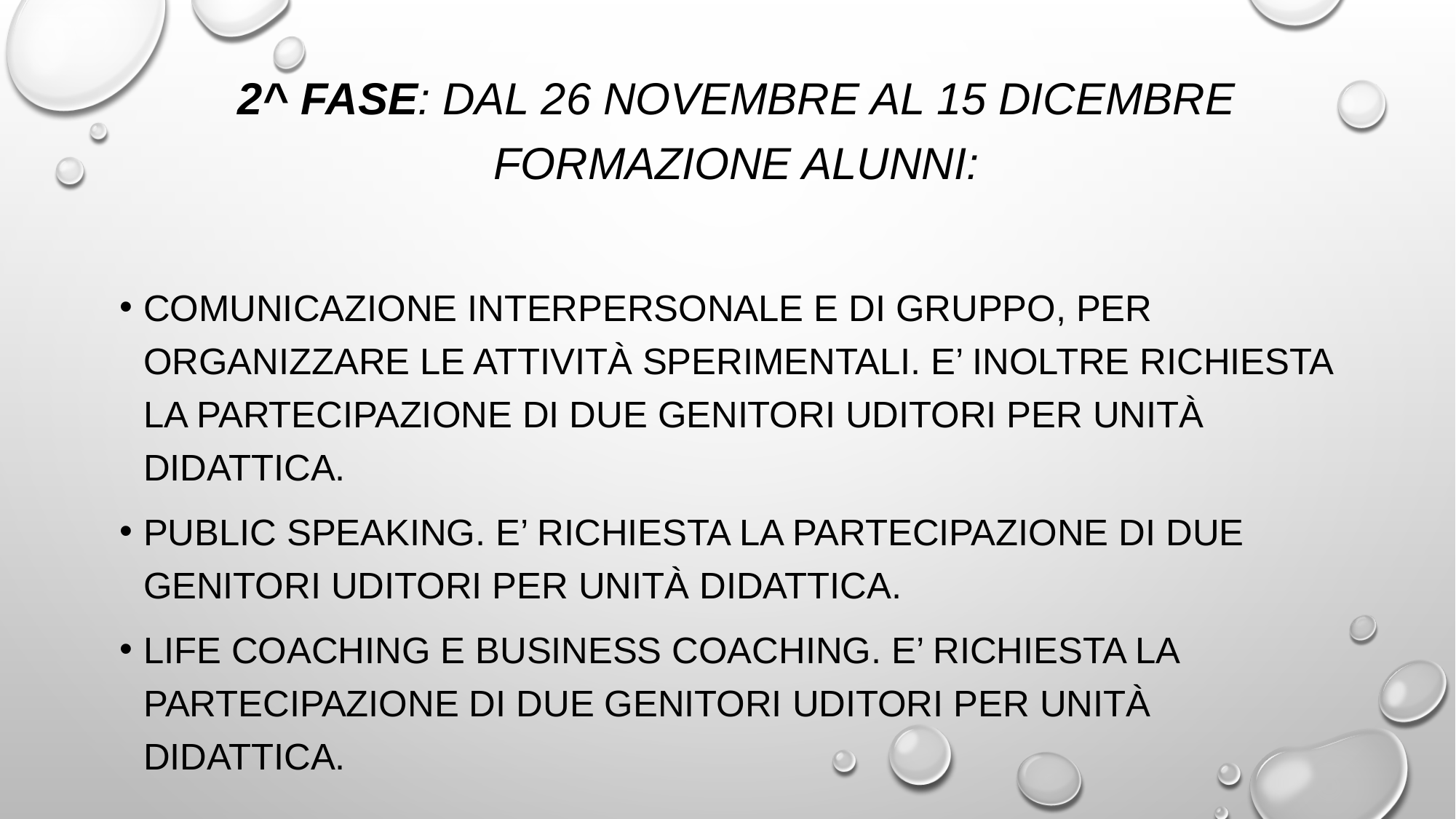

2^ fase: dal 26 novembre al 15 dicembre FORMAZIONE ALUNNI:

comunicazione interpersonale e di gruppo, per organizzare le attività sperimentali. E’ inoltre richiesta la partecipazione di due genitori uditori per unità didattica.
Public speaking. E’ richiesta la partecipazione di due genitori uditori per unità didattica.
Life coaching e business coaching. E’ richiesta la partecipazione di due genitori uditori per unità didattica.